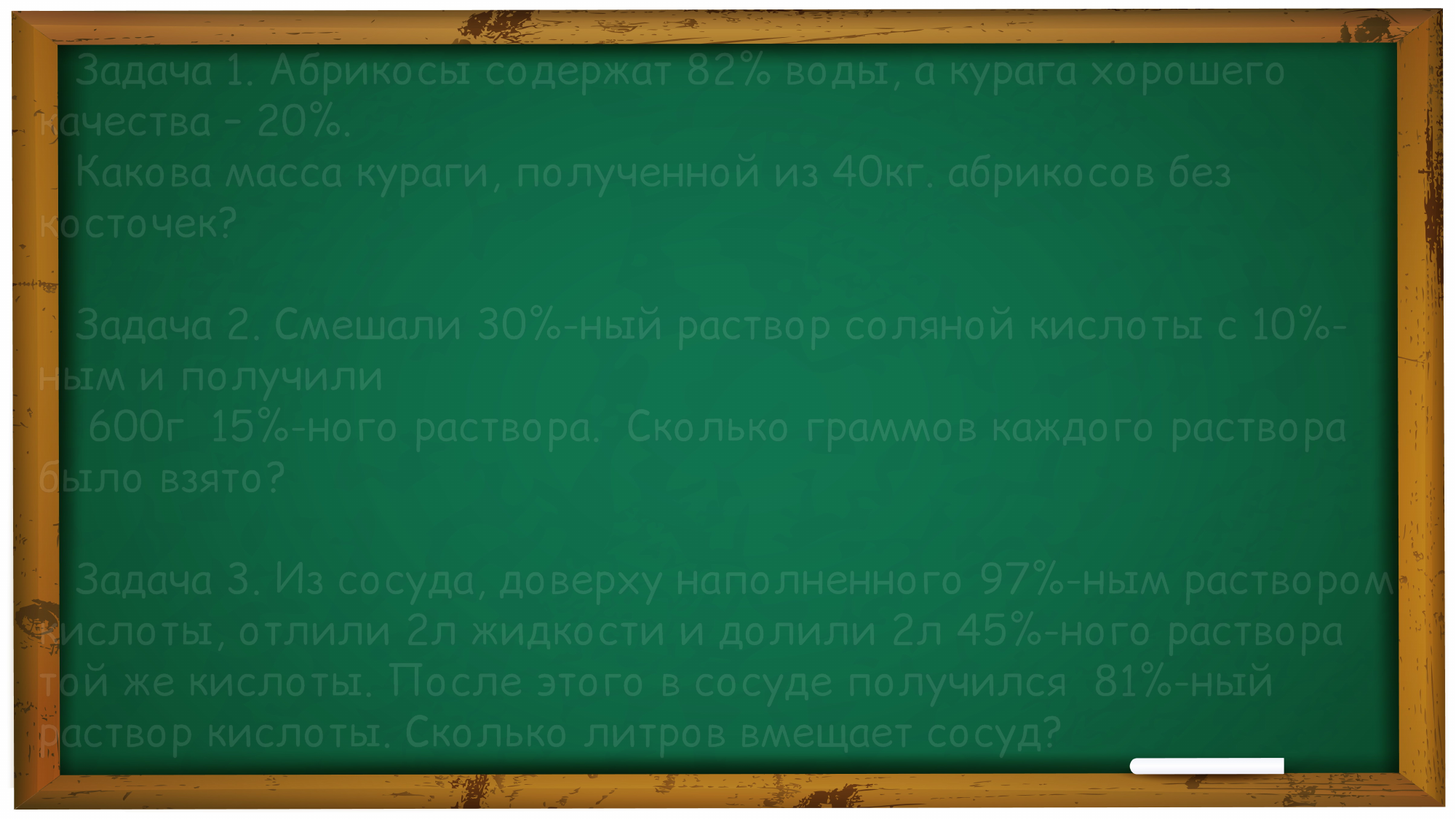

Задача 1. Абрикосы содержат 82% воды, а курага хорошего качества – 20%.
Какова масса кураги, полученной из 40кг. абрикосов без косточек?

Задача 2. Смешали 30%-ный раствор соляной кислоты с 10%-ным и получили
 600г  15%-ного раствора.  Сколько граммов каждого раствора было взято?

Задача 3. Из сосуда, доверху наполненного 97%-ным раствором  кислоты, отлили 2л жидкости и долили 2л 45%-ного раствора той же кислоты. После этого в сосуде получился  81%-ный раствор кислоты. Сколько литров вмещает сосуд?